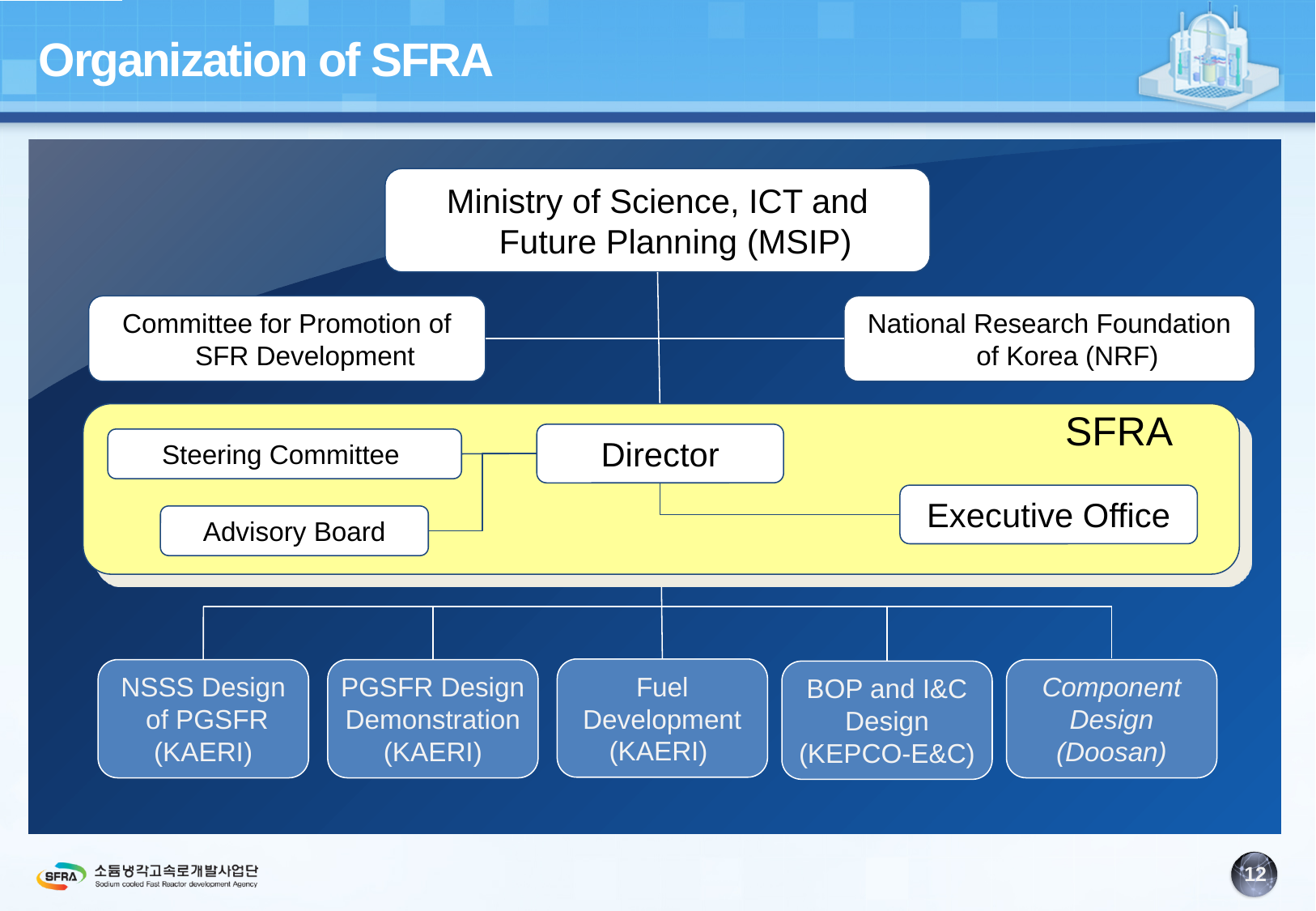

# Organization of SFRA

Ministry of Science, ICT and Future Planning (MSIP)
Committee for Promotion of SFR Development
National Research Foundation of Korea (NRF)
SFRA

Director
Steering Committee
Executive Office
Advisory Board
Fuel Development
(KAERI)
NSSS Design
 of PGSFR
(KAERI)
PGSFR Design Demonstration
(KAERI)
Component Design
(Doosan)
BOP and I&C
Design
(KEPCO-E&C)
12